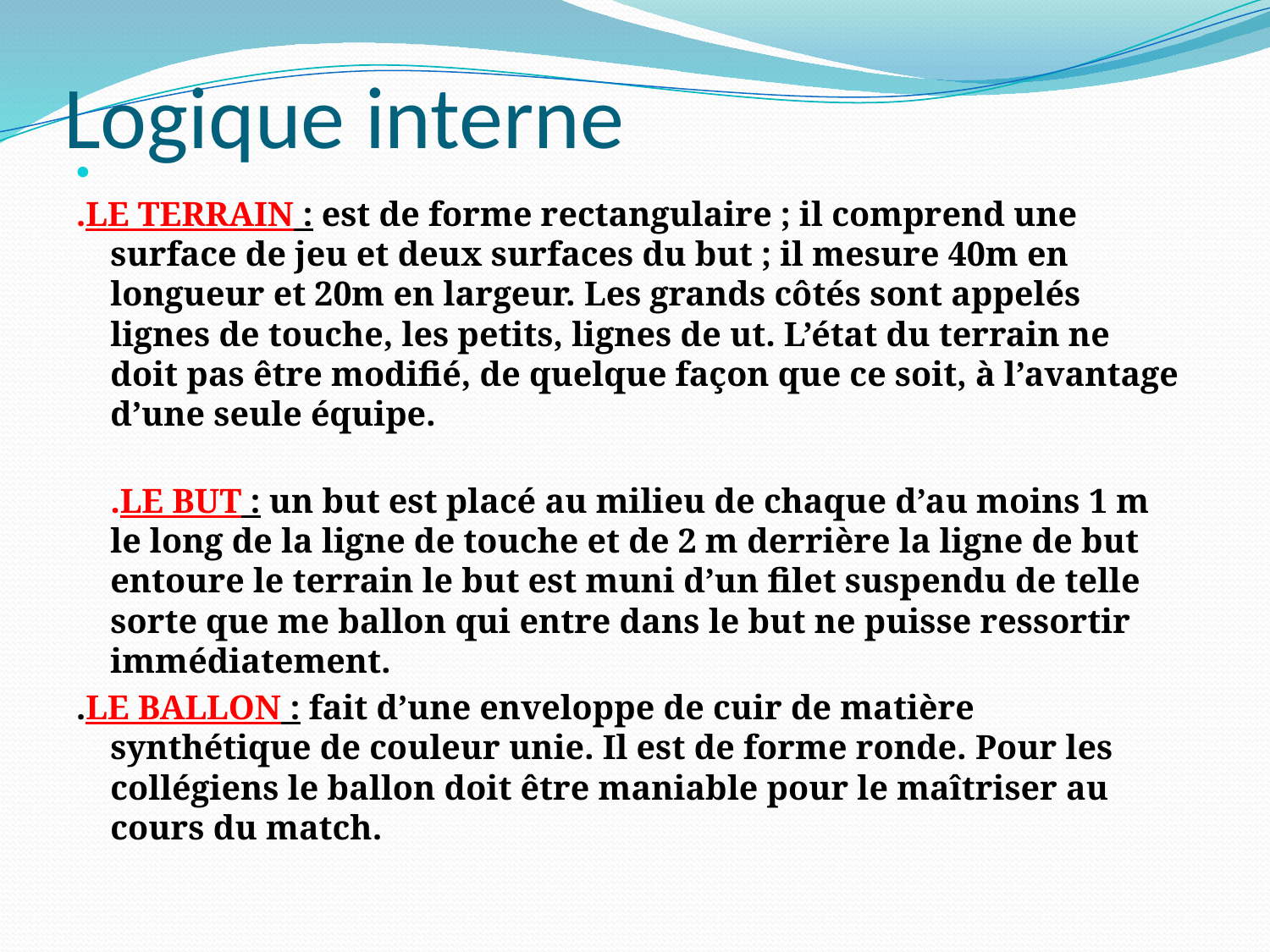

# Logique interne

.LE TERRAIN : est de forme rectangulaire ; il comprend une surface de jeu et deux surfaces du but ; il mesure 40m en longueur et 20m en largeur. Les grands côtés sont appelés lignes de touche, les petits, lignes de ut. L’état du terrain ne doit pas être modifié, de quelque façon que ce soit, à l’avantage d’une seule équipe.
.LE BUT : un but est placé au milieu de chaque d’au moins 1 m le long de la ligne de touche et de 2 m derrière la ligne de but entoure le terrain le but est muni d’un filet suspendu de telle sorte que me ballon qui entre dans le but ne puisse ressortir immédiatement.
.LE BALLON : fait d’une enveloppe de cuir de matière synthétique de couleur unie. Il est de forme ronde. Pour les collégiens le ballon doit être maniable pour le maîtriser au cours du match.